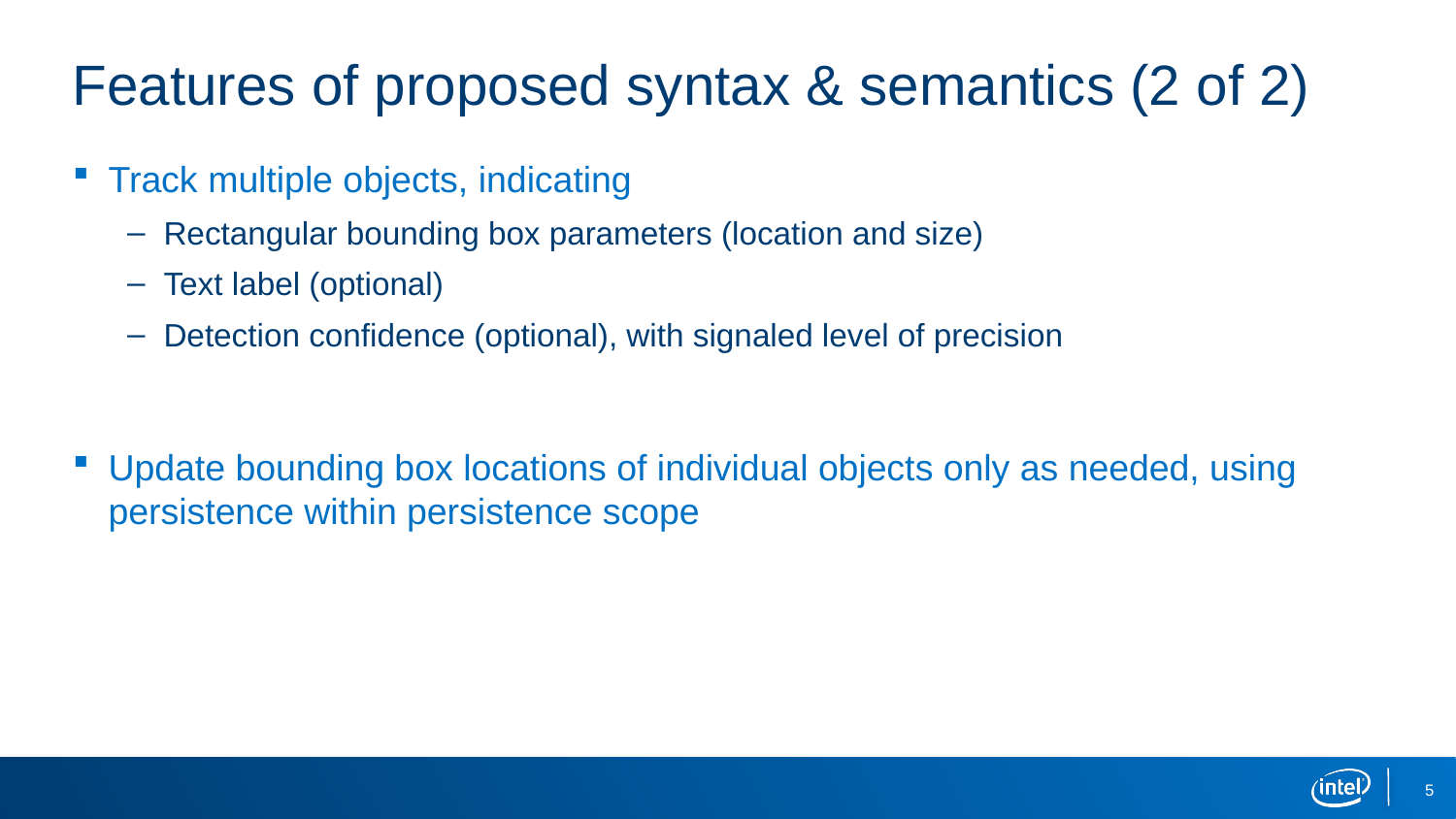

# Features of proposed syntax & semantics (2 of 2)
Track multiple objects, indicating
Rectangular bounding box parameters (location and size)
Text label (optional)
Detection confidence (optional), with signaled level of precision

Update bounding box locations of individual objects only as needed, using persistence within persistence scope

5